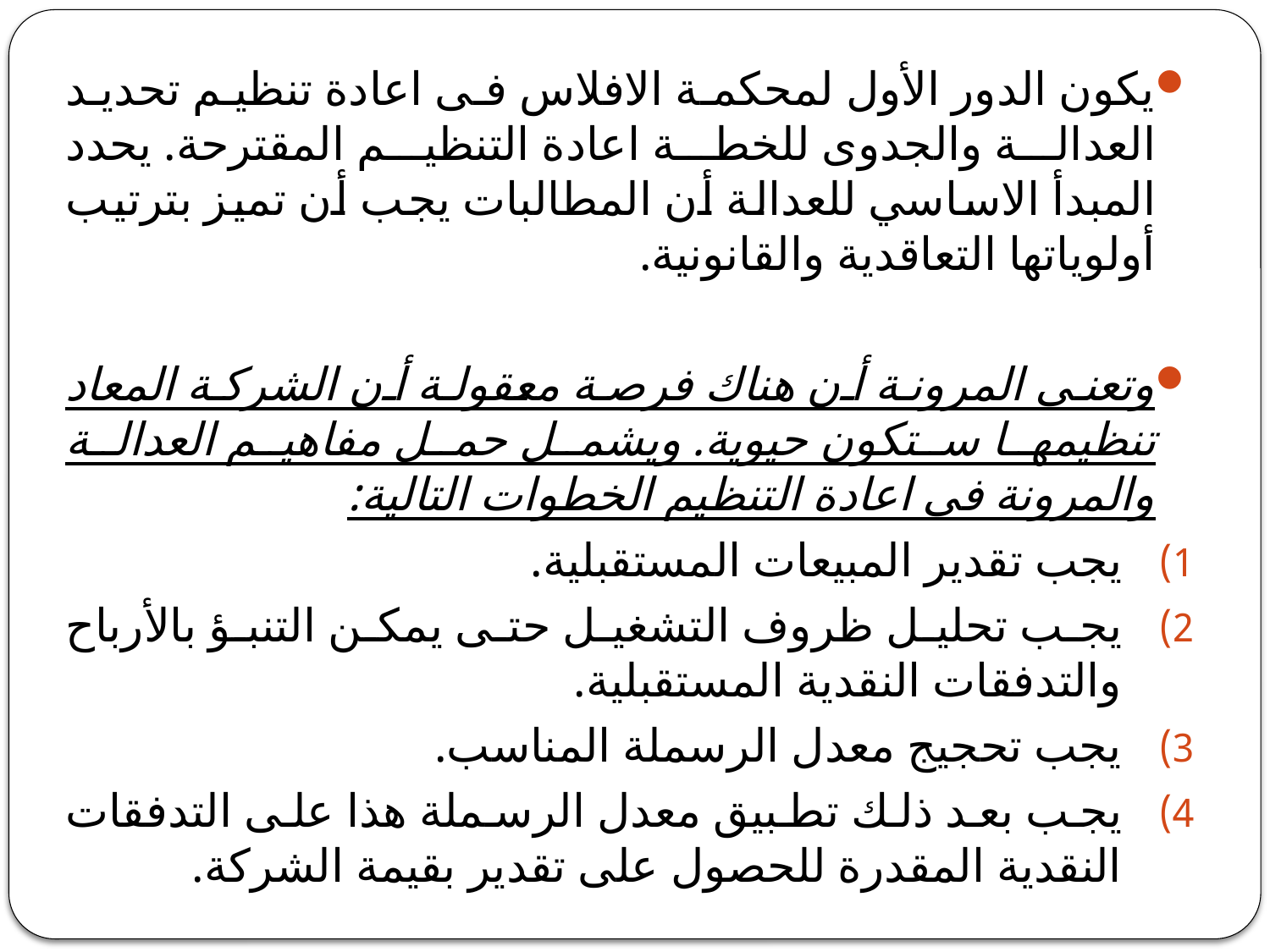

#
يكون الدور الأول لمحكمة الافلاس فى اعادة تنظيم تحديد العدالة والجدوى للخطة اعادة التنظيم المقترحة. يحدد المبدأ الاساسي للعدالة أن المطالبات يجب أن تميز بترتيب أولوياتها التعاقدية والقانونية.

وتعنى المرونة أن هناك فرصة معقولة أن الشركة المعاد تنظيمها ستكون حيوية. ويشمل حمل مفاهيم العدالة والمرونة فى اعادة التنظيم الخطوات التالية:
يجب تقدير المبيعات المستقبلية.
يجب تحليل ظروف التشغيل حتى يمكن التنبؤ بالأرباح والتدفقات النقدية المستقبلية.
يجب تحجيج معدل الرسملة المناسب.
يجب بعد ذلك تطبيق معدل الرسملة هذا على التدفقات النقدية المقدرة للحصول على تقدير بقيمة الشركة.